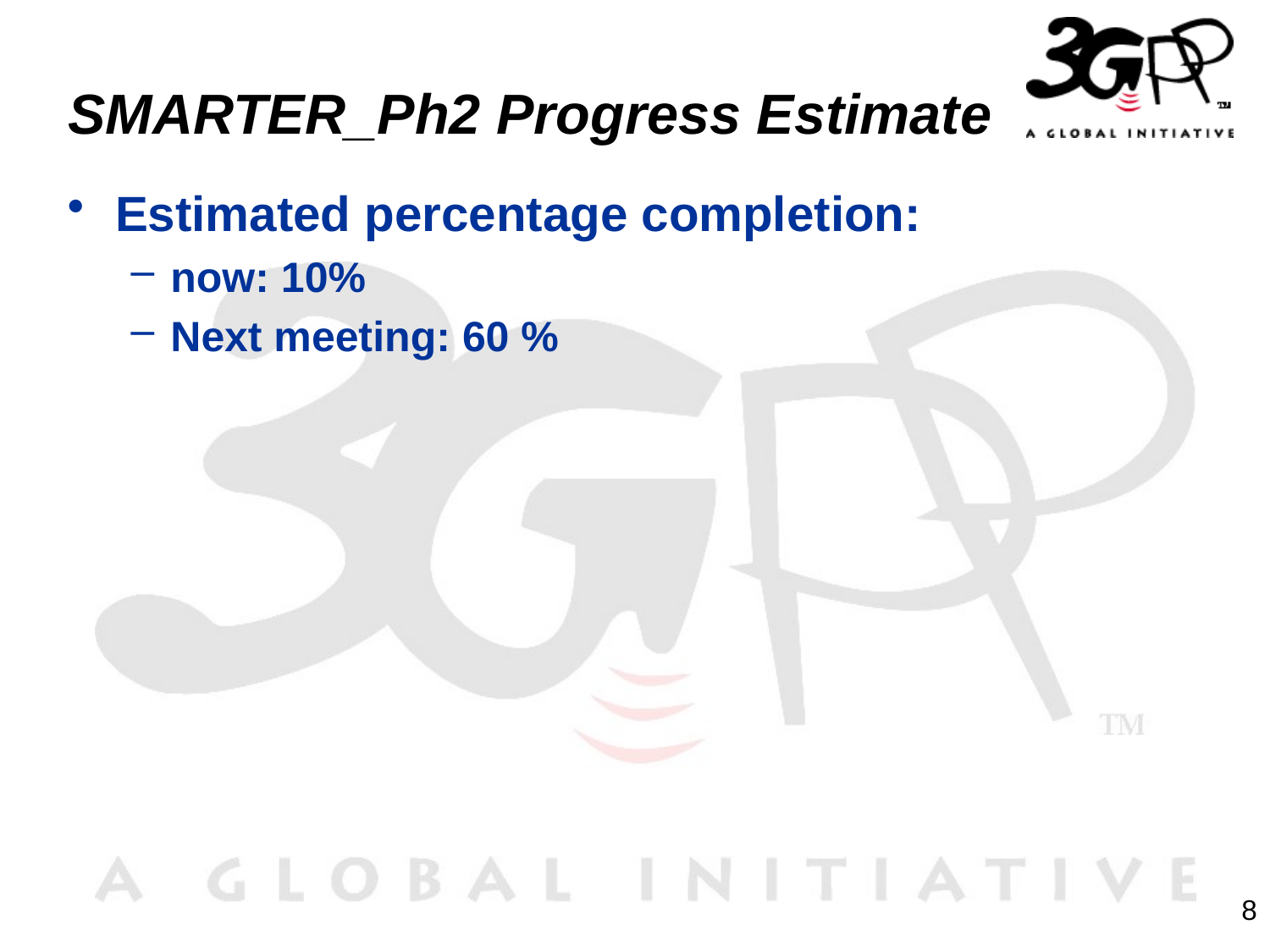

# SMARTER_Ph2 Progress Estimate
Estimated percentage completion:
now: 10%
Next meeting: 60 %

8